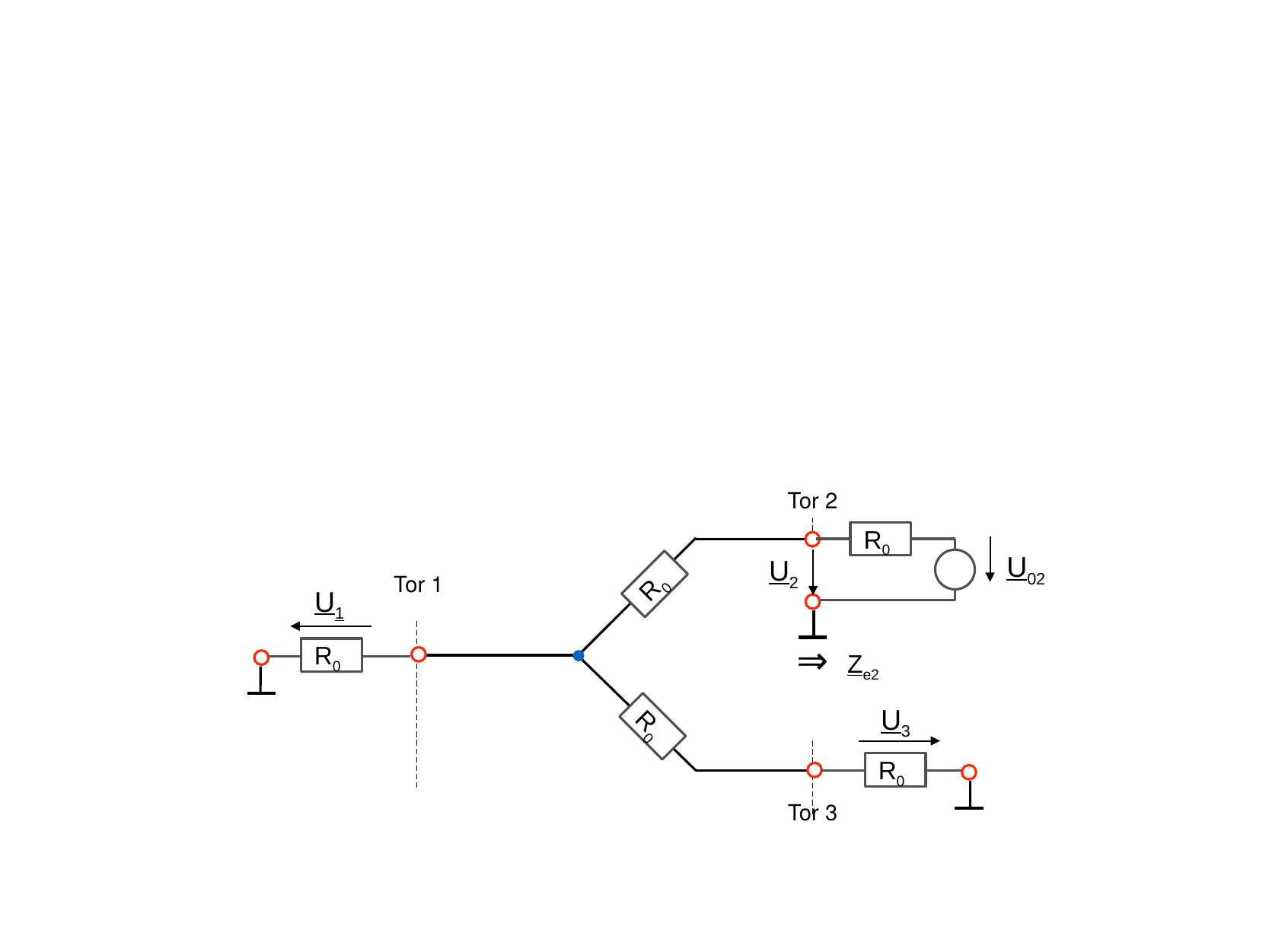

Tor 2

R0

U02
U2

R0

Tor 1
U1

⇒
R0

Ze2

U3
R0

R0

Tor 3